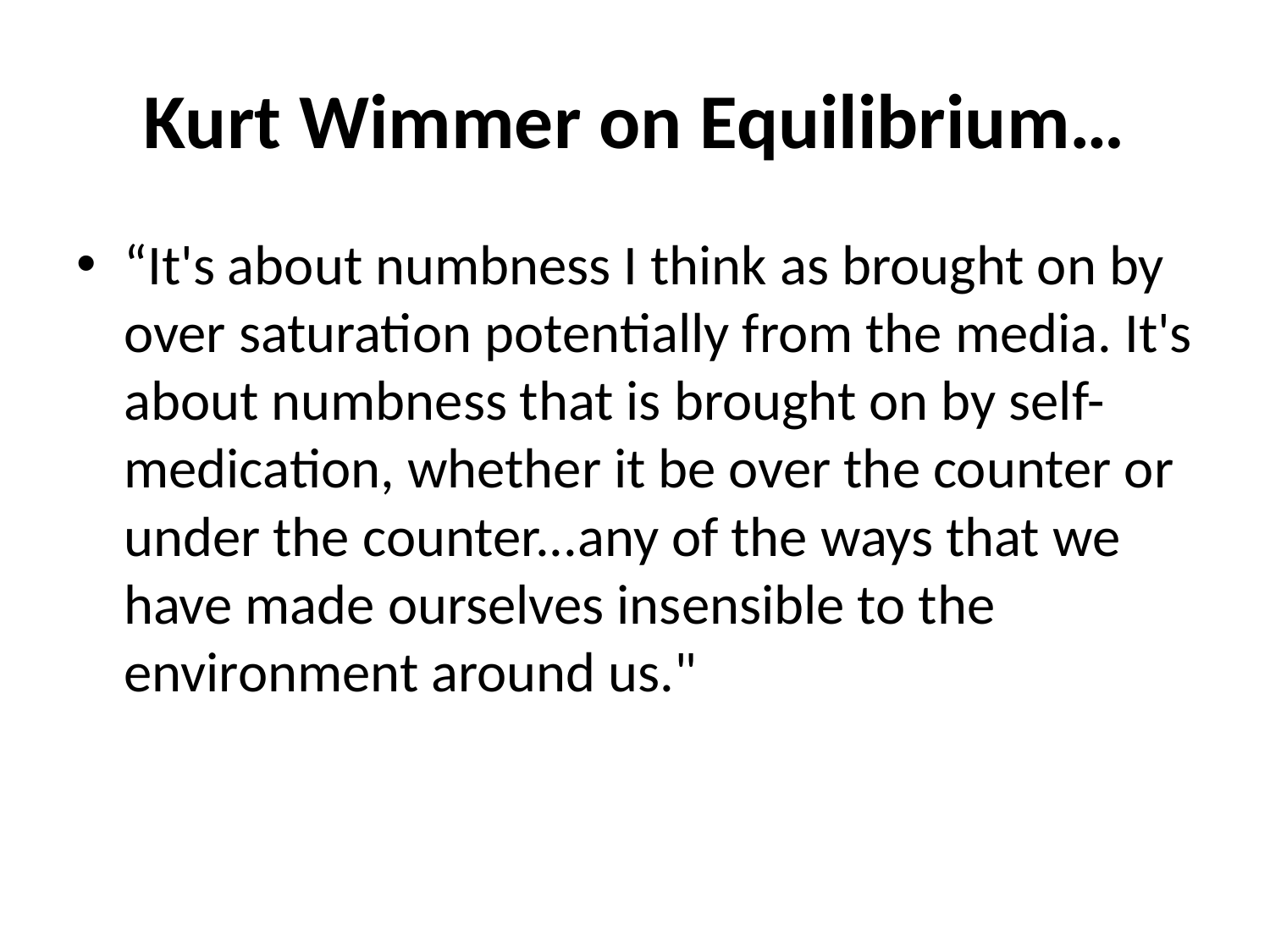

# Kurt Wimmer on Equilibrium…
“It's about numbness I think as brought on by over saturation potentially from the media. It's about numbness that is brought on by self-medication, whether it be over the counter or under the counter...any of the ways that we have made ourselves insensible to the environment around us."